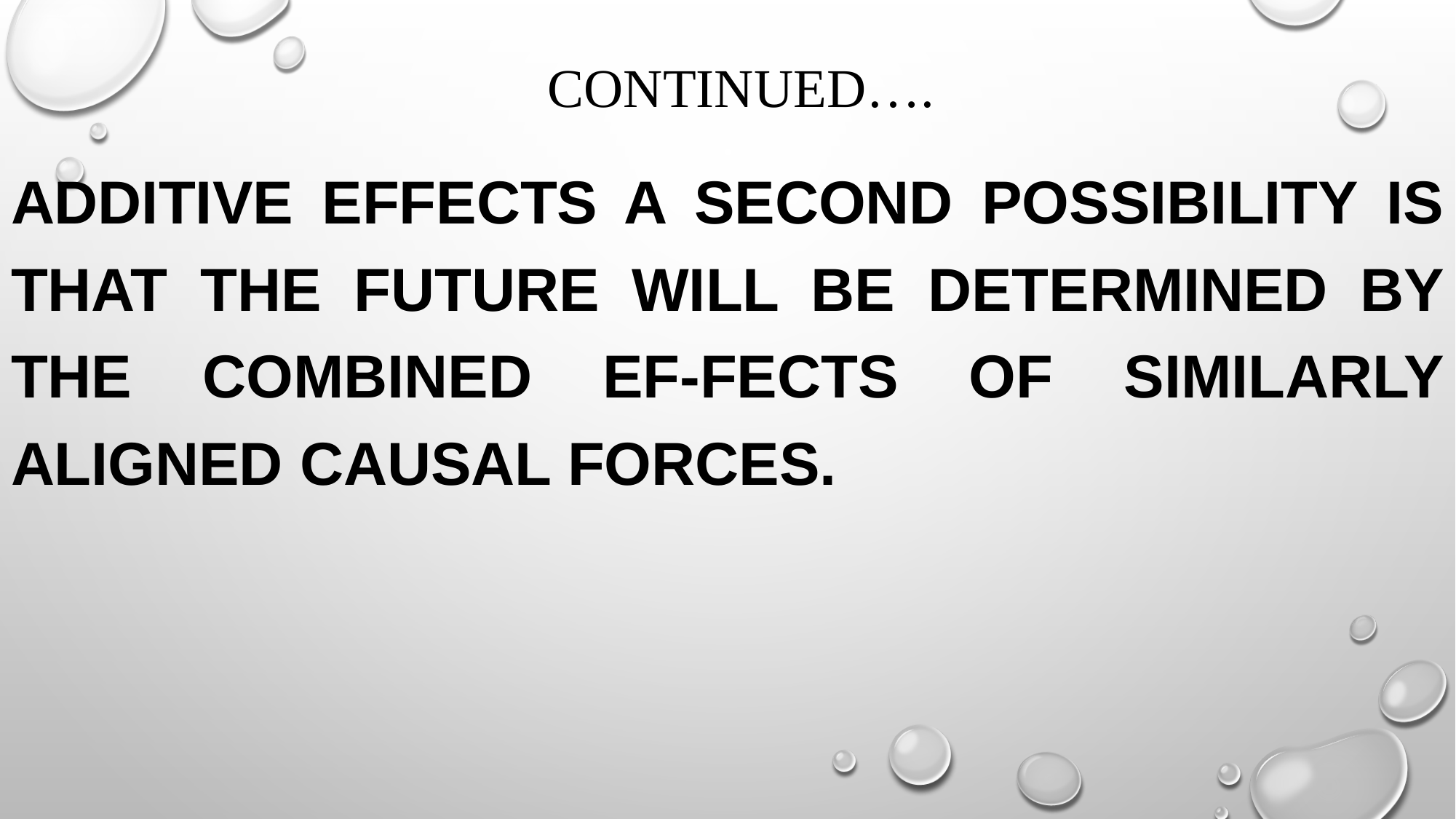

# continued….
ADDITIVE EFFECTS A second possibility is that the future will be determined by the combined ef-fects of similarly aligned causal forces.